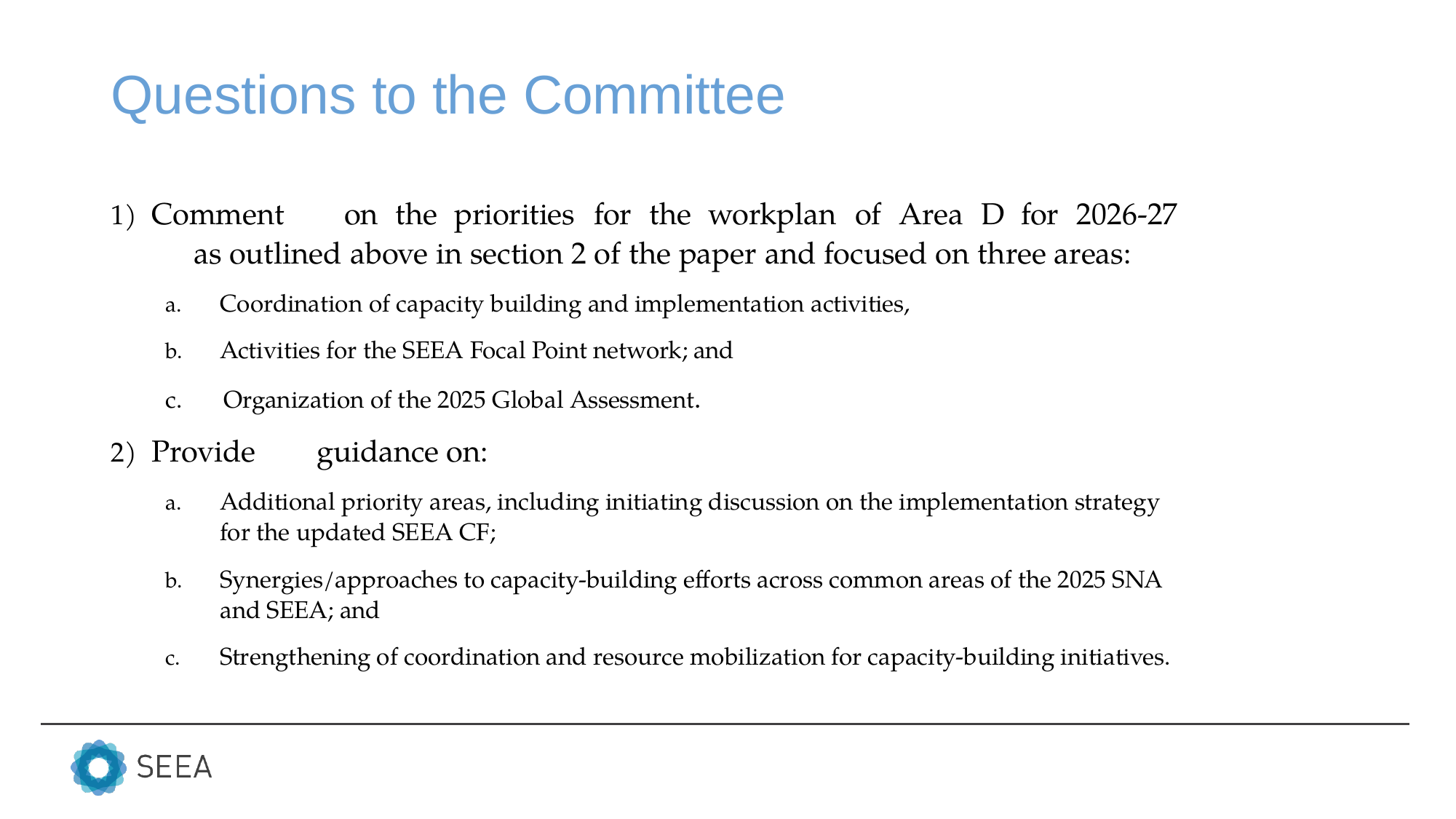

# Questions to the Committee
Comment	on	the	priorities	for	the	workplan	of	Area	D	for	2026-27	as outlined above in section 2 of the paper and focused on three areas:
Coordination of capacity building and implementation activities,
Activities for the SEEA Focal Point network; and
Organization of the 2025 Global Assessment.
Provide	guidance on:
Additional priority areas, including initiating discussion on the implementation strategy for the updated SEEA CF;
Synergies/approaches to capacity-building efforts across common areas of the 2025 SNA and SEEA; and
Strengthening of coordination and resource mobilization for capacity-building initiatives.